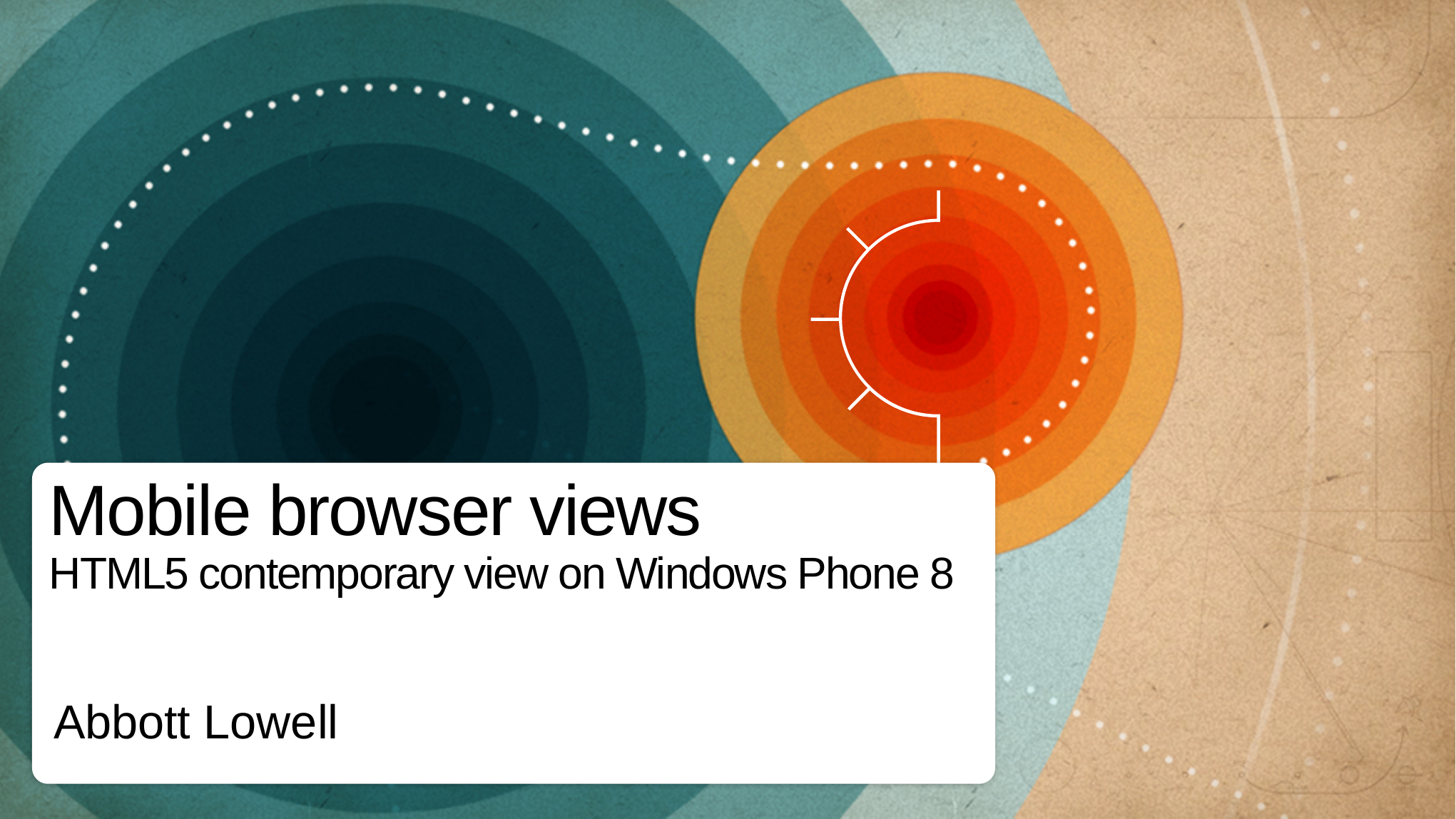

# Mobile browser views HTML5 contemporary view on Windows Phone 8

Abbott Lowell